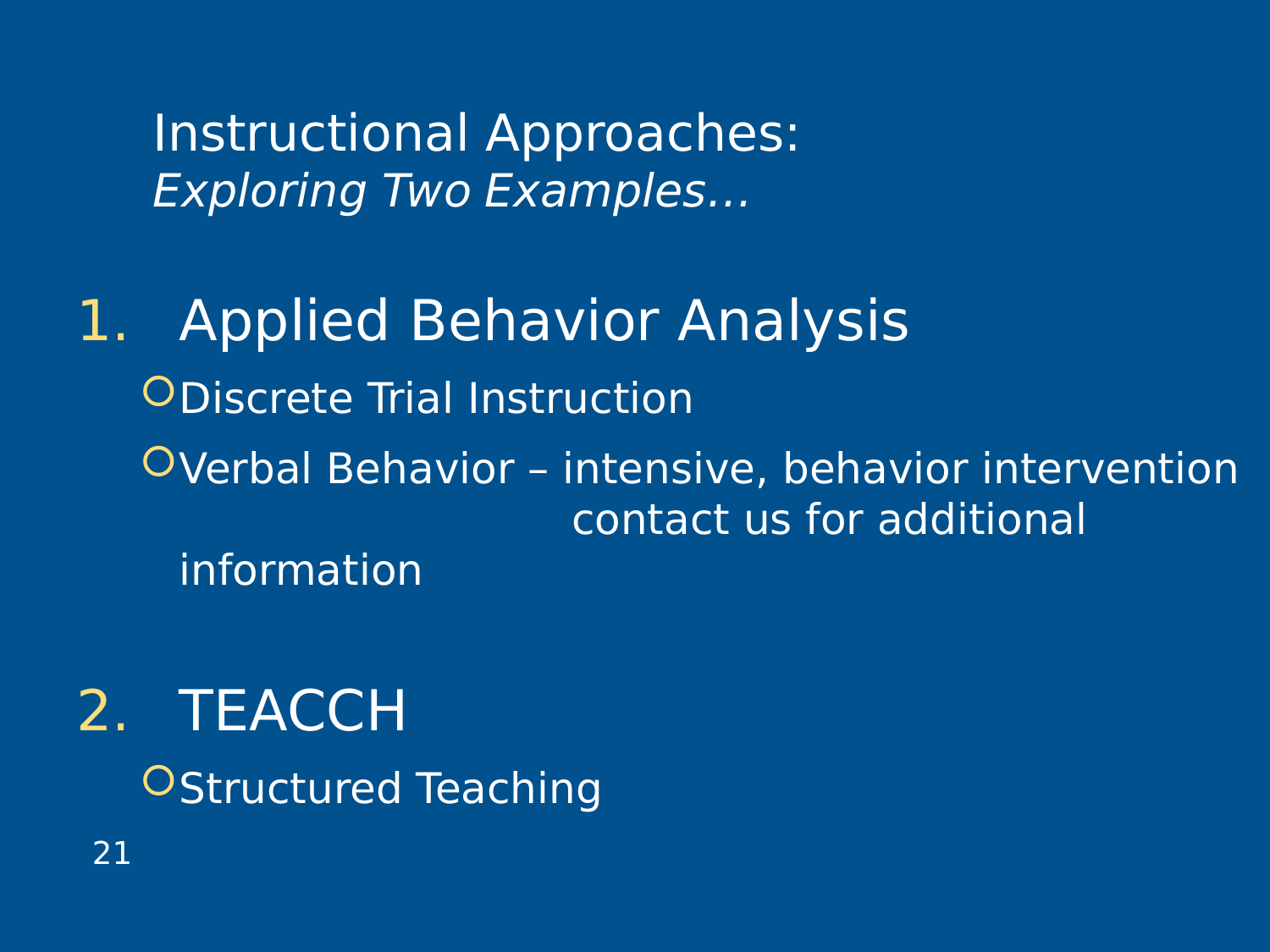

# Instructional Approaches: Exploring Two Examples…
Applied Behavior Analysis
Discrete Trial Instruction
Verbal Behavior – intensive, behavior intervention                               contact us for additional information

TEACCH
Structured Teaching

21